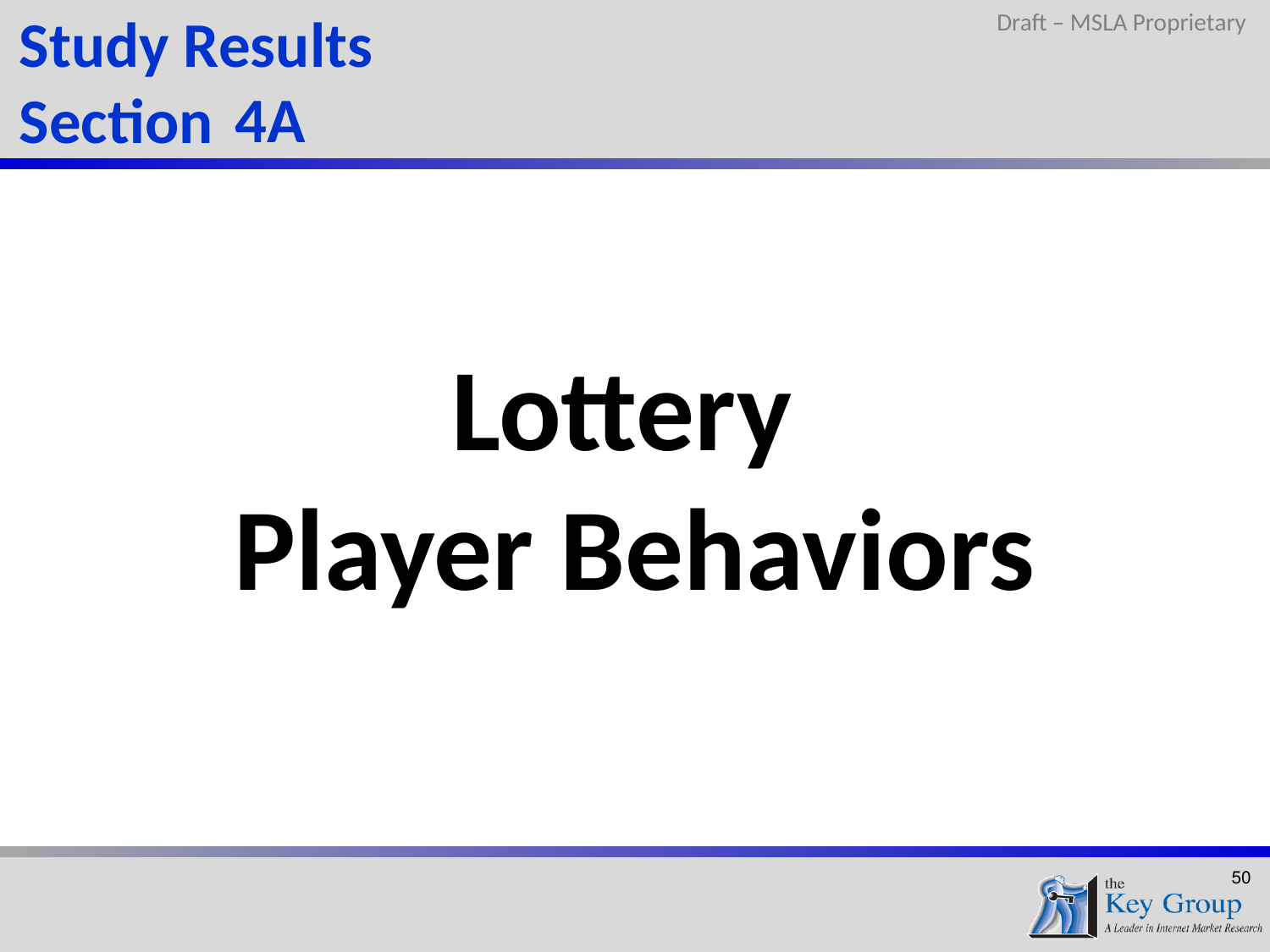

Draft – MSLA Proprietary
4A
Lottery
Player Behaviors